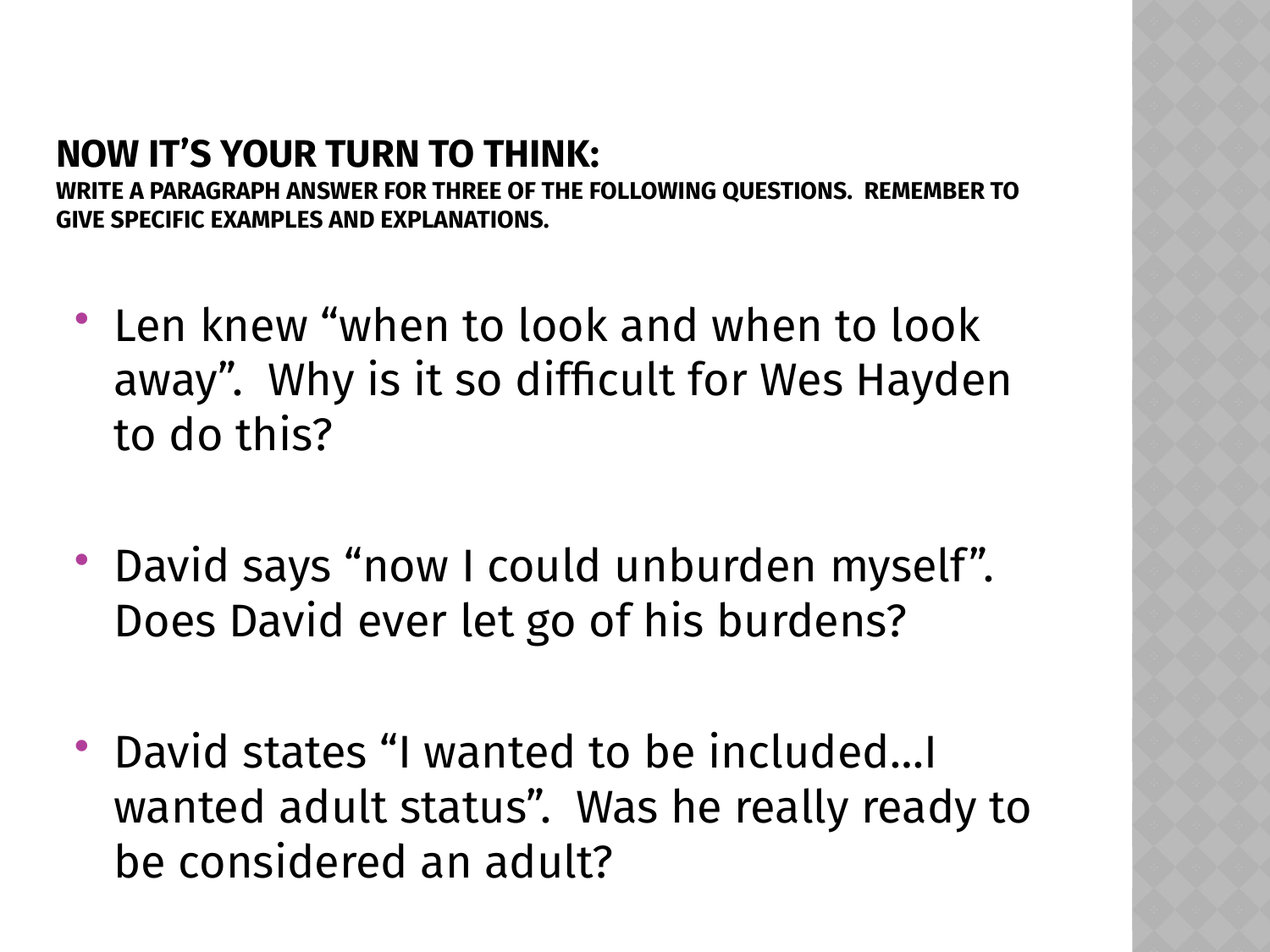

# Now IT’S your turn to think: write a paragraph answer for three of the following questions.  Remember to give specific examples and explANATIONS.

Len knew “when to look and when to look away”.  Why is it so difficult for Wes Hayden to do this?

David says “now I could unburden myself”.  Does David ever let go of his burdens?

David states “I wanted to be included…I wanted adult status”.  Was he really ready to be considered an adult?